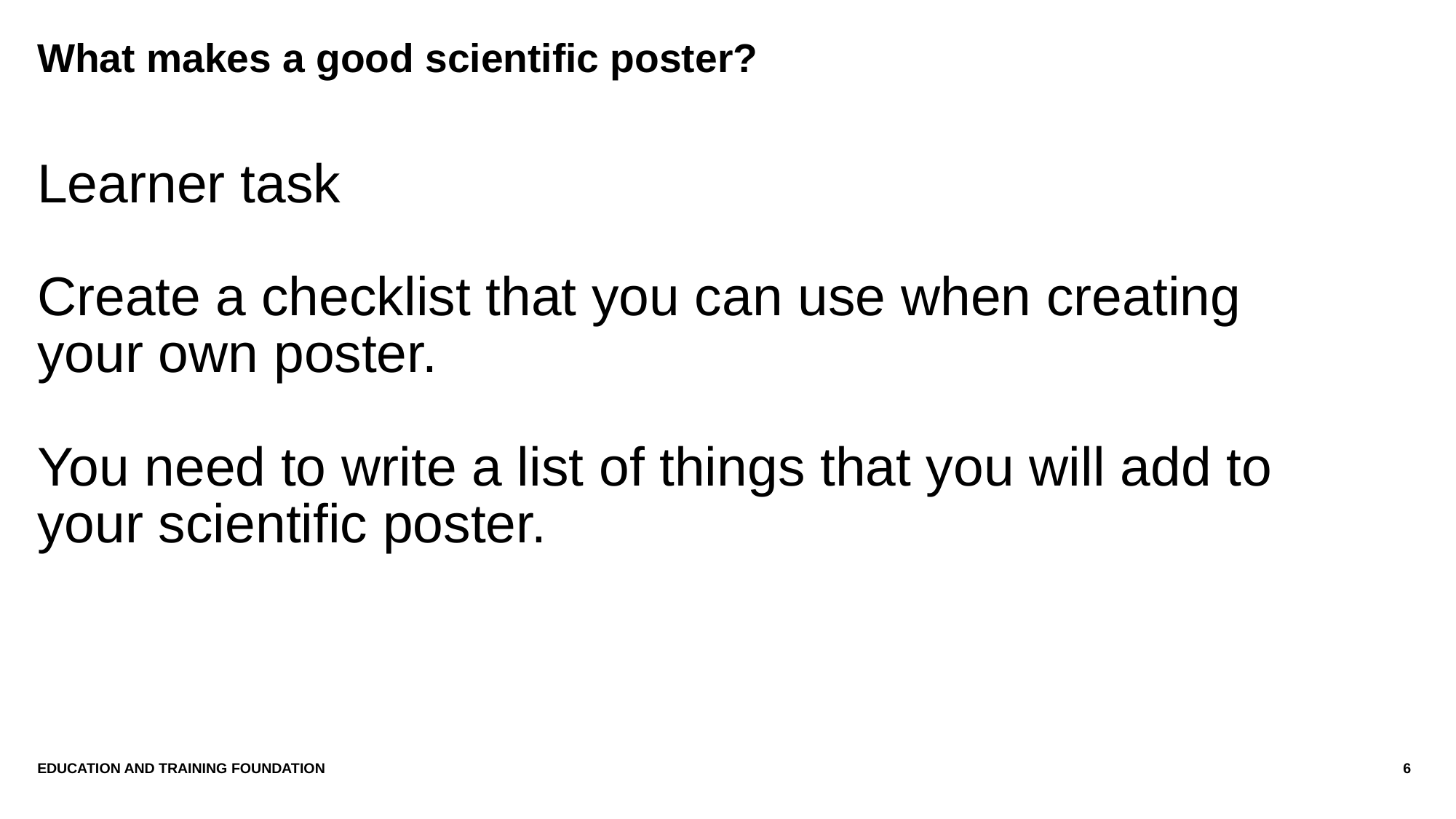

# What makes a good scientific poster?
Learner task

Create a checklist that you can use when creating your own poster.

You need to write a list of things that you will add to your scientific poster.

Education and Training Foundation
6